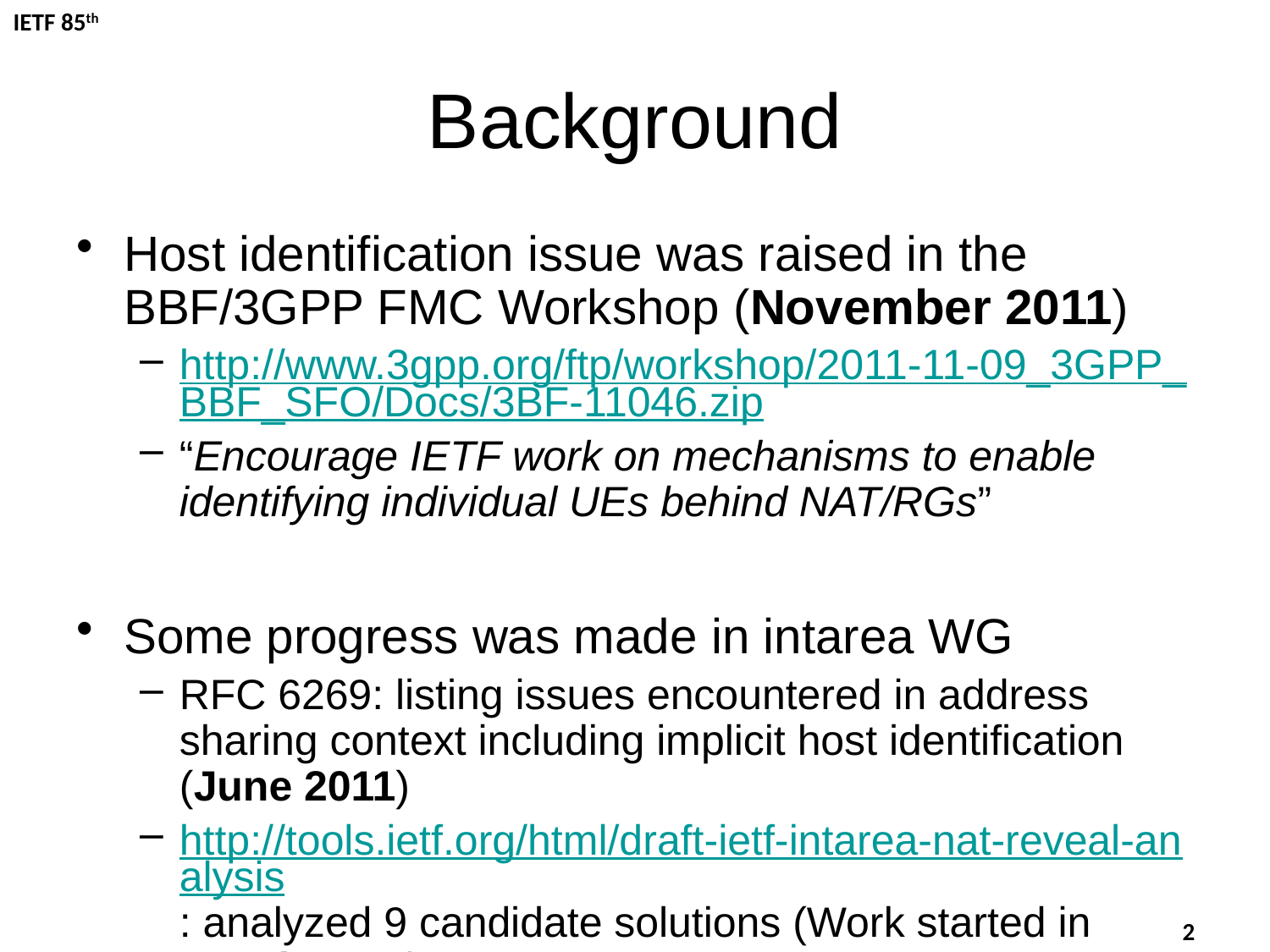

Background
Host identification issue was raised in the BBF/3GPP FMC Workshop (November 2011)
http://www.3gpp.org/ftp/workshop/2011-11-09_3GPP_BBF_SFO/Docs/3BF-11046.zip
“Encourage IETF work on mechanisms to enable identifying individual UEs behind NAT/RGs”

Some progress was made in intarea WG
RFC 6269: listing issues encountered in address sharing context including implicit host identification (June 2011)
http://tools.ietf.org/html/draft-ietf-intarea-nat-reveal-analysis: analyzed 9 candidate solutions (Work started in March 2011)